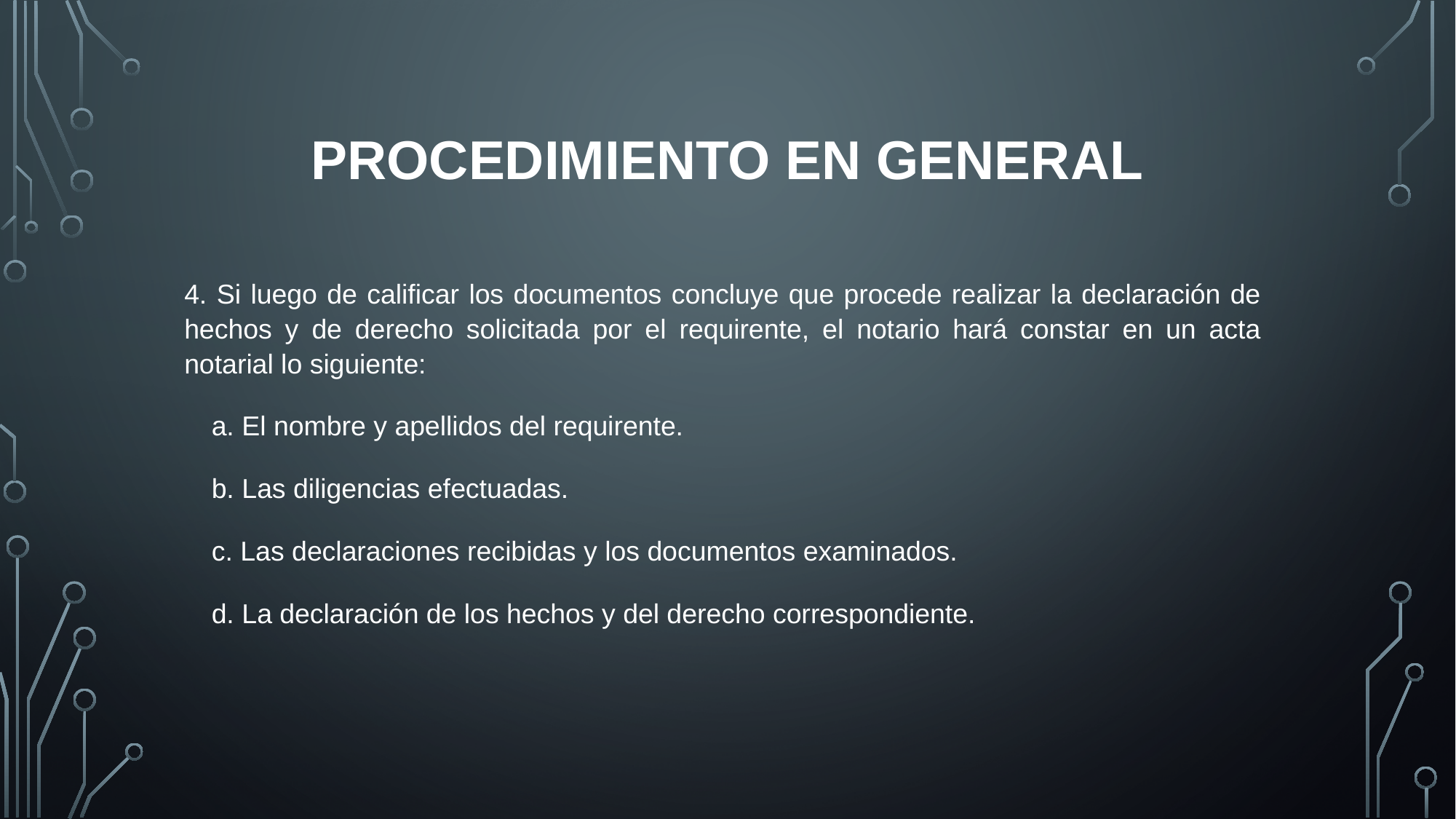

# PROCEDIMIENTO EN GENERAL
4. Si luego de calificar los documentos concluye que procede realizar la declaración de hechos y de derecho solicitada por el requirente, el notario hará constar en un acta notarial lo siguiente:
a. El nombre y apellidos del requirente.
b. Las diligencias efectuadas.
c. Las declaraciones recibidas y los documentos examinados.
d. La declaración de los hechos y del derecho correspondiente.